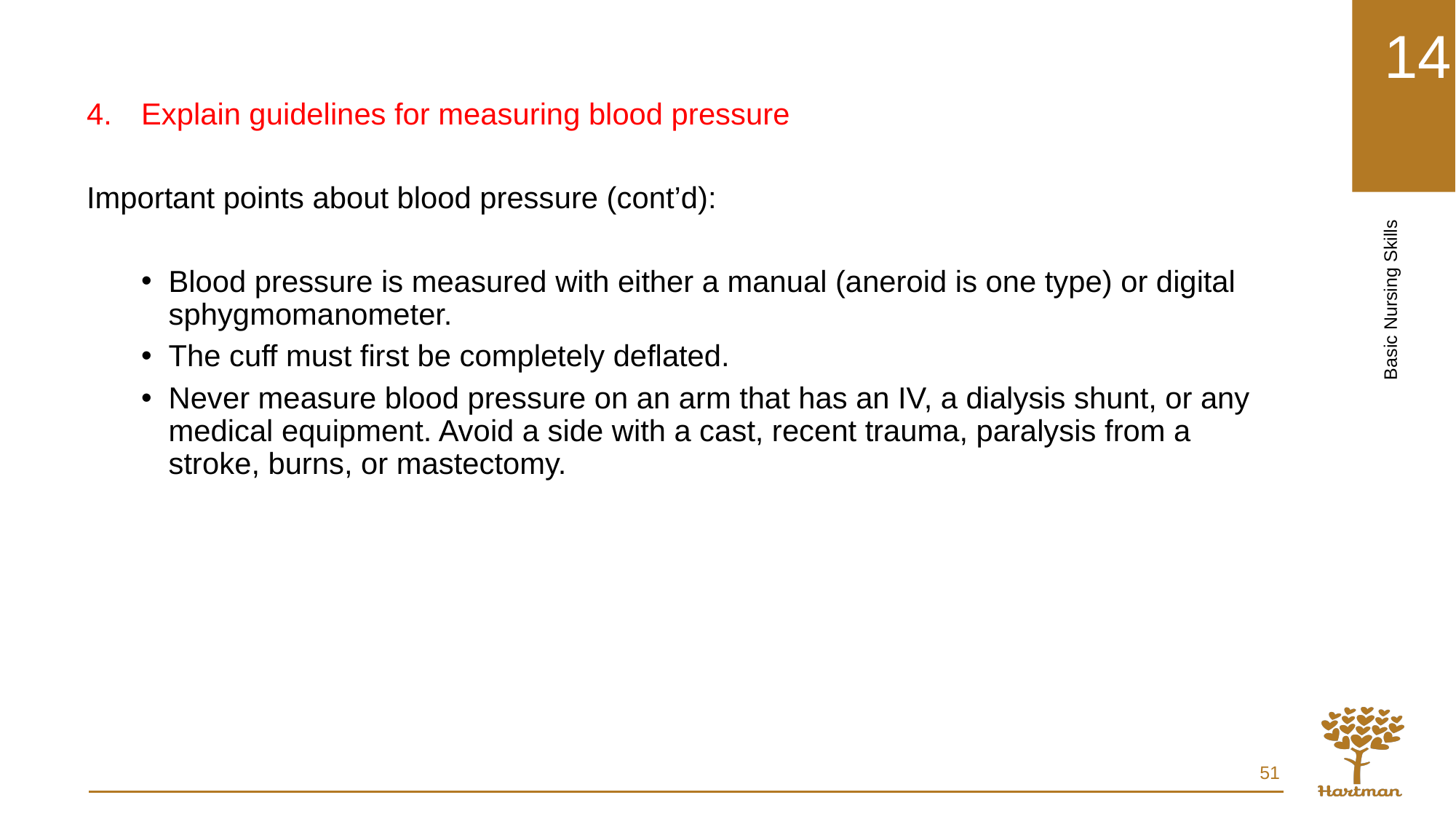

Explain guidelines for measuring blood pressure

Important points about blood pressure (cont’d):

Blood pressure is measured with either a manual (aneroid is one type) or digital sphygmomanometer.
The cuff must first be completely deflated.
Never measure blood pressure on an arm that has an IV, a dialysis shunt, or any medical equipment. Avoid a side with a cast, recent trauma, paralysis from a stroke, burns, or mastectomy.

51